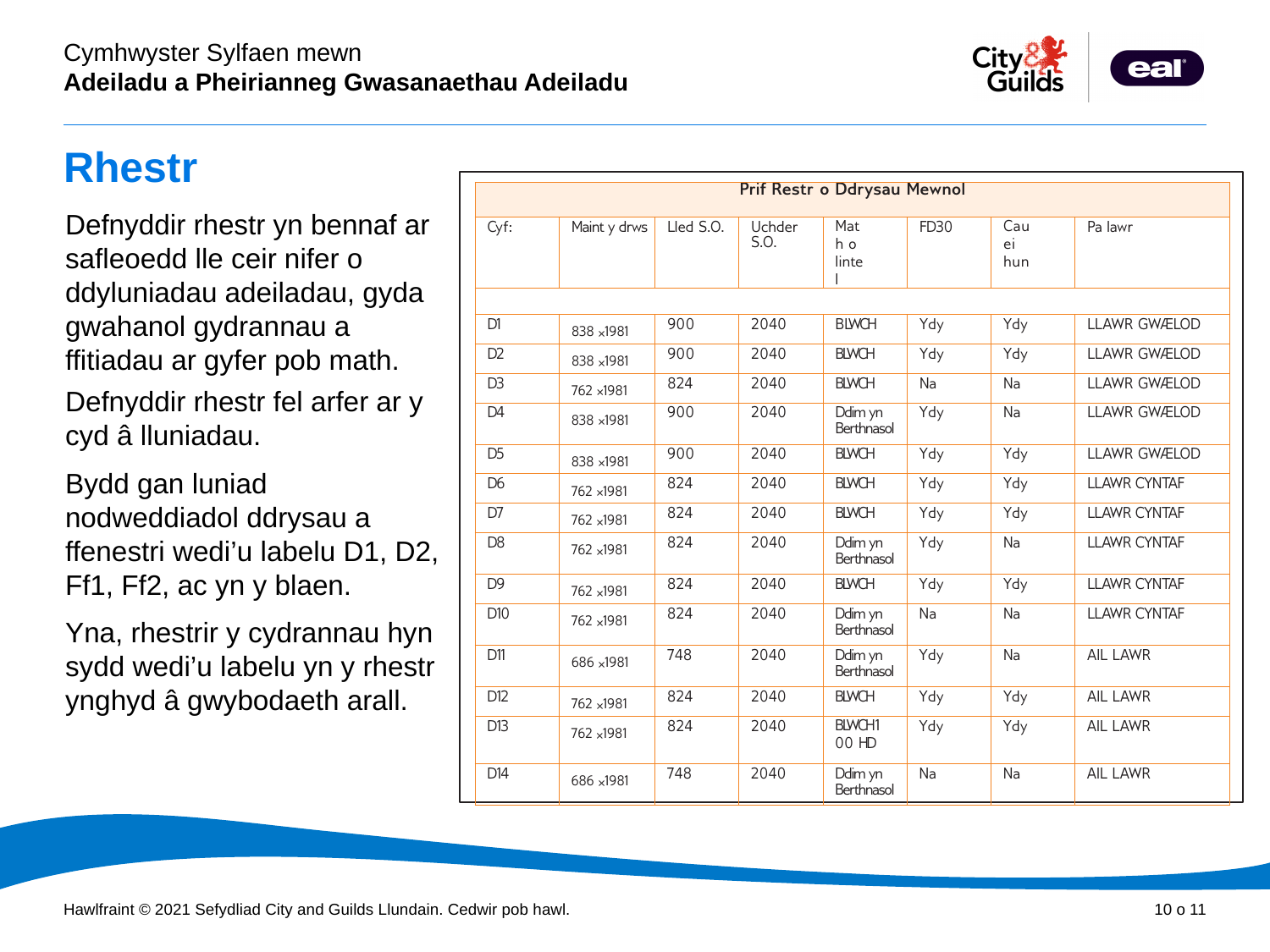

# Rhestr

| Prif Restr o Ddrysau Mewnol |  |  |  |  |  |  |  |
| --- | --- | --- | --- | --- | --- | --- | --- |
| Cyf: | Maint y drws | Lled S.O. | Uchder S.O. | Math o lintel | FD30 | Cau ei hun | Pa lawr |
|  |  |  |  |  |  |  |  |
| D1 | 838 ×1981 | 900 | 2040 | BLWCH | Ydy | Ydy | LLAWR GWAELOD |
| D2 | 838 ×1981 | 900 | 2040 | BLWCH | Ydy | Ydy | LLAWR GWAELOD |
| D3 | 762 ×1981 | 824 | 2040 | BLWCH | Na | Na | LLAWR GWAELOD |
| D4 | 838 ×1981 | 900 | 2040 | Ddim yn Berthnasol | Ydy | Na | LLAWR GWAELOD |
| D5 | 838 ×1981 | 900 | 2040 | BLWCH | Ydy | Ydy | LLAWR GWAELOD |
| D6 | 762 ×1981 | 824 | 2040 | BLWCH | Ydy | Ydy | LLAWR CYNTAF |
| D7 | 762 ×1981 | 824 | 2040 | BLWCH | Ydy | Ydy | LLAWR CYNTAF |
| D8 | 762 ×1981 | 824 | 2040 | Ddim yn Berthnasol | Ydy | Na | LLAWR CYNTAF |
| D9 | 762 ×1981 | 824 | 2040 | BLWCH | Ydy | Ydy | LLAWR CYNTAF |
| D10 | 762 ×1981 | 824 | 2040 | Ddim yn Berthnasol | Na | Na | LLAWR CYNTAF |
| D11 | 686 ×1981 | 748 | 2040 | Ddim yn Berthnasol | Ydy | Na | AIL LAWR |
| D12 | 762 ×1981 | 824 | 2040 | BLWCH | Ydy | Ydy | AIL LAWR |
| D13 | 762 ×1981 | 824 | 2040 | BLWCH100 HD | Ydy | Ydy | AIL LAWR |
| D14 | 686 ×1981 | 748 | 2040 | Ddim yn Berthnasol | Na | Na | AIL LAWR |
Defnyddir rhestr yn bennaf ar safleoedd lle ceir nifer o ddyluniadau adeiladau, gyda gwahanol gydrannau a ffitiadau ar gyfer pob math.
Defnyddir rhestr fel arfer ar y cyd â lluniadau.
Bydd gan luniad nodweddiadol ddrysau a ffenestri wedi’u labelu D1, D2, Ff1, Ff2, ac yn y blaen.
Yna, rhestrir y cydrannau hyn sydd wedi’u labelu yn y rhestr ynghyd â gwybodaeth arall.